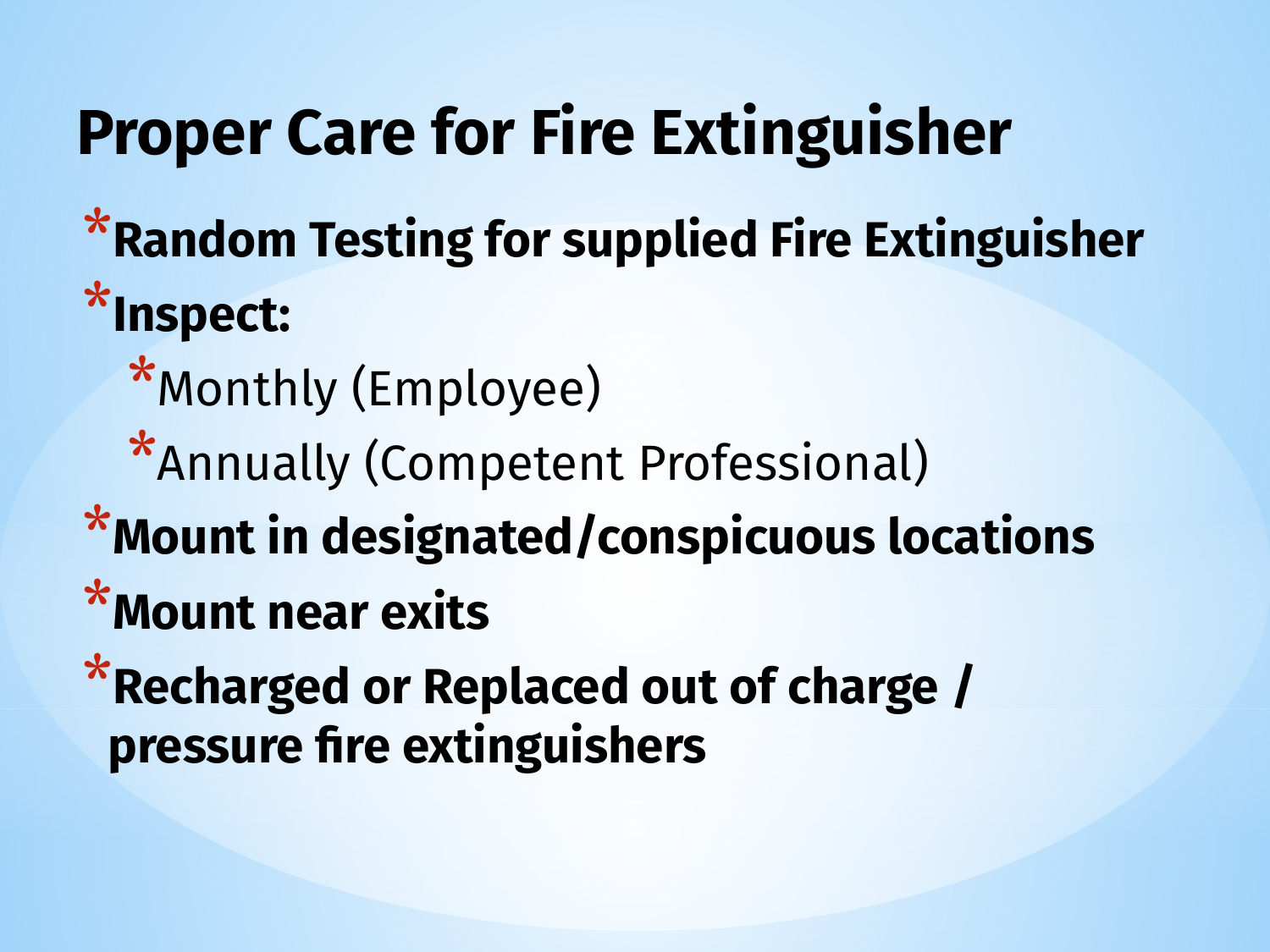

# Proper Care for Fire Extinguisher
Random Testing for supplied Fire Extinguisher
Inspect:
Monthly (Employee)
Annually (Competent Professional)
Mount in designated/conspicuous locations
Mount near exits
Recharged or Replaced out of charge / pressure fire extinguishers